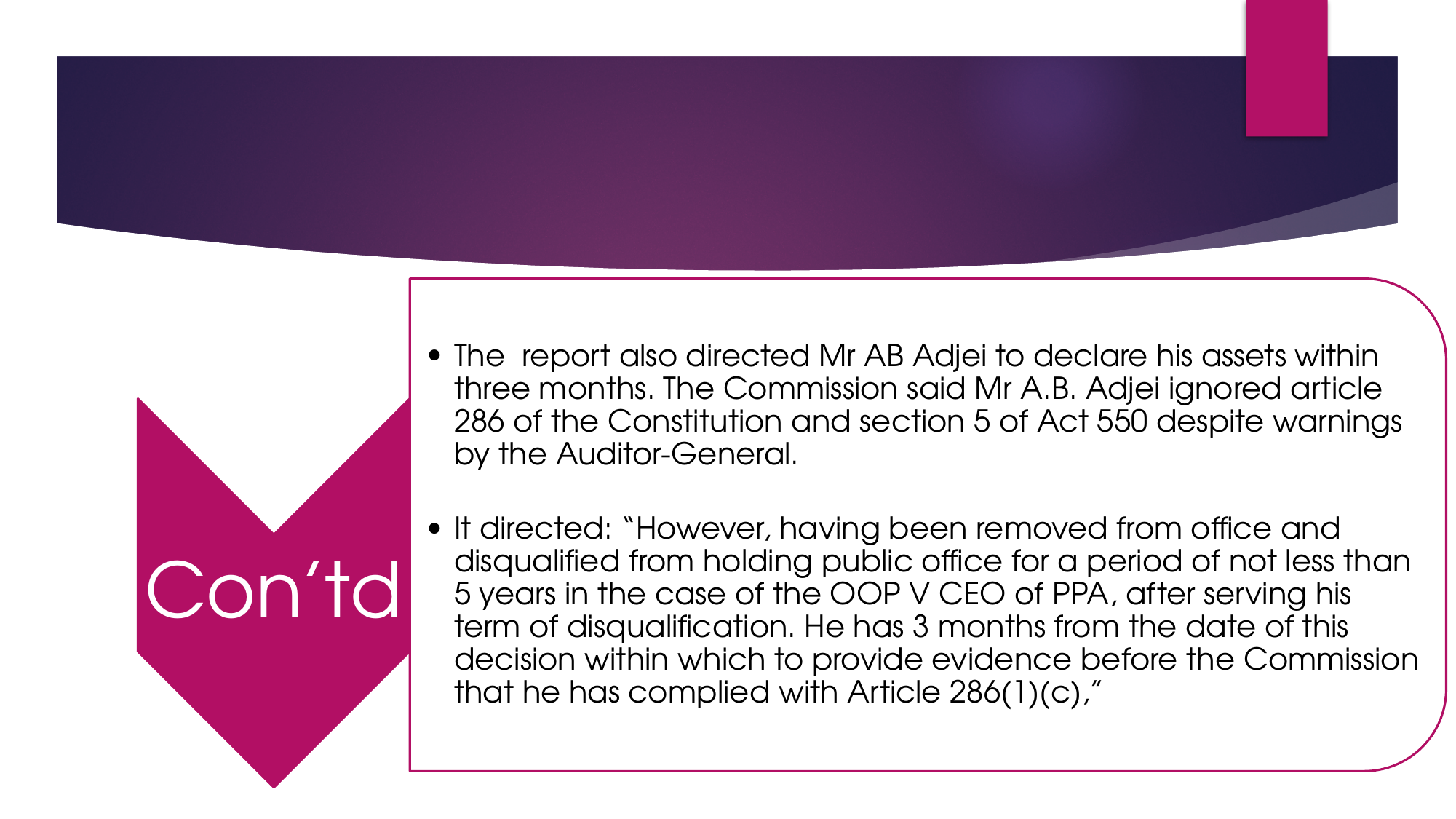

#

The  report also directed Mr AB Adjei to declare his assets within three months. The Commission said Mr A.B. Adjei ignored article 286 of the Constitution and section 5 of Act 550 despite warnings by the Auditor-General.

It directed: “However, having been removed from office and disqualified from holding public office for a period of not less than 5 years in the case of the OOP V CEO of PPA, after serving his term of disqualification. He has 3 months from the date of this decision within which to provide evidence before the Commission that he has complied with Article 286(1)(c),”

Con’td